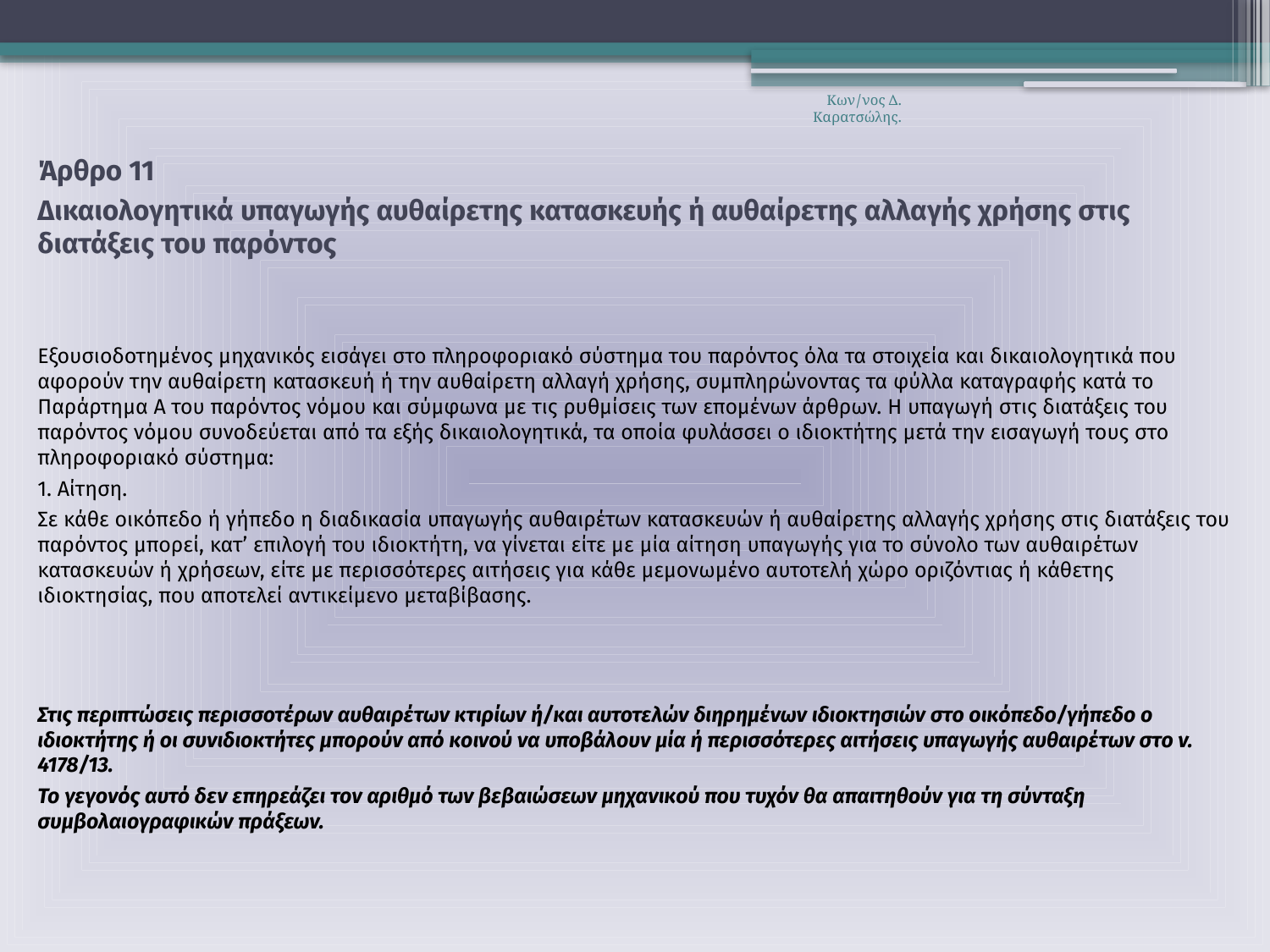

Κων/νος Δ. Καρατσώλης.
Άρθρο 11
Δικαιολογητικά υπαγωγής αυθαίρετης κατασκευής ή αυθαίρετης αλλαγής χρήσης στις διατάξεις του παρόντος

Εξουσιοδοτημένος μηχανικός εισάγει στο πληροφοριακό σύστημα του παρόντος όλα τα στοιχεία και δικαιολογητικά που αφορούν την αυθαίρετη κατασκευή ή την αυθαίρετη αλλαγή χρήσης, συμπληρώνοντας τα φύλλα καταγραφής κατά το Παράρτημα A του παρόντος νόμου και σύμφωνα με τις ρυθμίσεις των επομένων άρθρων. Η υπαγωγή στις διατάξεις του παρόντος νόμου συνοδεύεται από τα εξής δικαιολογητικά, τα οποία φυλάσσει ο ιδιοκτήτης μετά την εισαγωγή τους στο πληροφοριακό σύστημα:
1. Αίτηση.
Σε κάθε οικόπεδο ή γήπεδο η διαδικασία υπαγωγής αυθαιρέτων κατασκευών ή αυθαίρετης αλλαγής χρήσης στις διατάξεις του παρόντος μπορεί, κατ’ επιλογή του ιδιοκτήτη, να γίνεται είτε με μία αίτηση υπαγωγής για το σύνολο των αυθαιρέτων κατασκευών ή χρήσεων, είτε με περισσότερες αιτήσεις για κάθε μεμονωμένο αυτοτελή χώρο οριζόντιας ή κάθετης ιδιοκτησίας, που αποτελεί αντικείμενο μεταβίβασης.

Στις περιπτώσεις περισσοτέρων αυθαιρέτων κτιρίων ή/και αυτοτελών διηρημένων ιδιοκτησιών στο οικόπεδο/γήπεδο ο ιδιοκτήτης ή οι συνιδιοκτήτες μπορούν από κοινού να υποβάλουν μία ή περισσότερες αιτήσεις υπαγωγής αυθαιρέτων στο ν. 4178/13.
Το γεγονός αυτό δεν επηρεάζει τον αριθμό των βεβαιώσεων μηχανικού που τυχόν θα απαιτηθούν για τη σύνταξη συμβολαιογραφικών πράξεων.